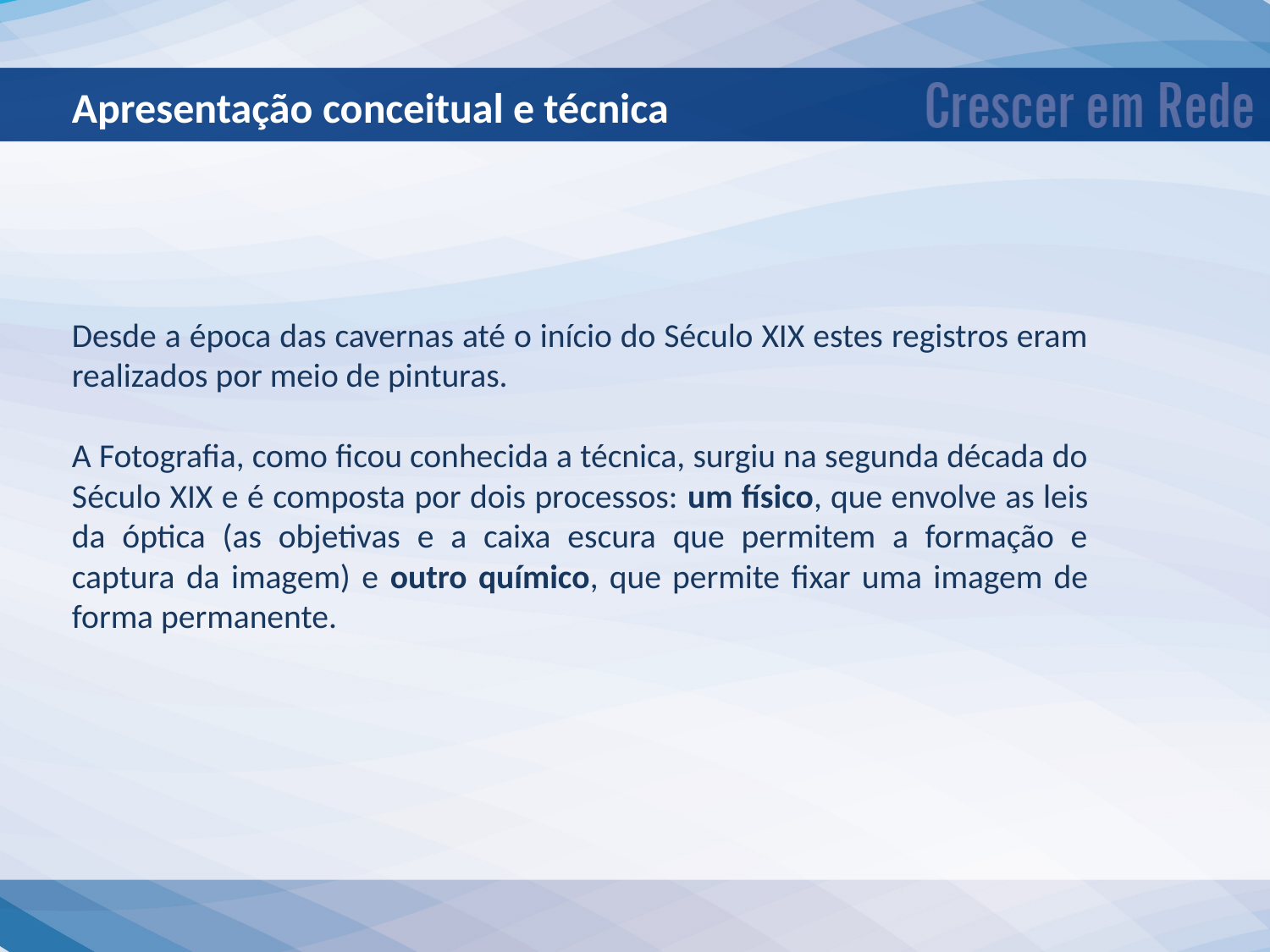

Apresentação conceitual e técnica
Desde a época das cavernas até o início do Século XIX estes registros eram realizados por meio de pinturas.

A Fotografia, como ficou conhecida a técnica, surgiu na segunda década do Século XIX e é composta por dois processos: um físico, que envolve as leis da óptica (as objetivas e a caixa escura que permitem a formação e captura da imagem) e outro químico, que permite fixar uma imagem de forma permanente.